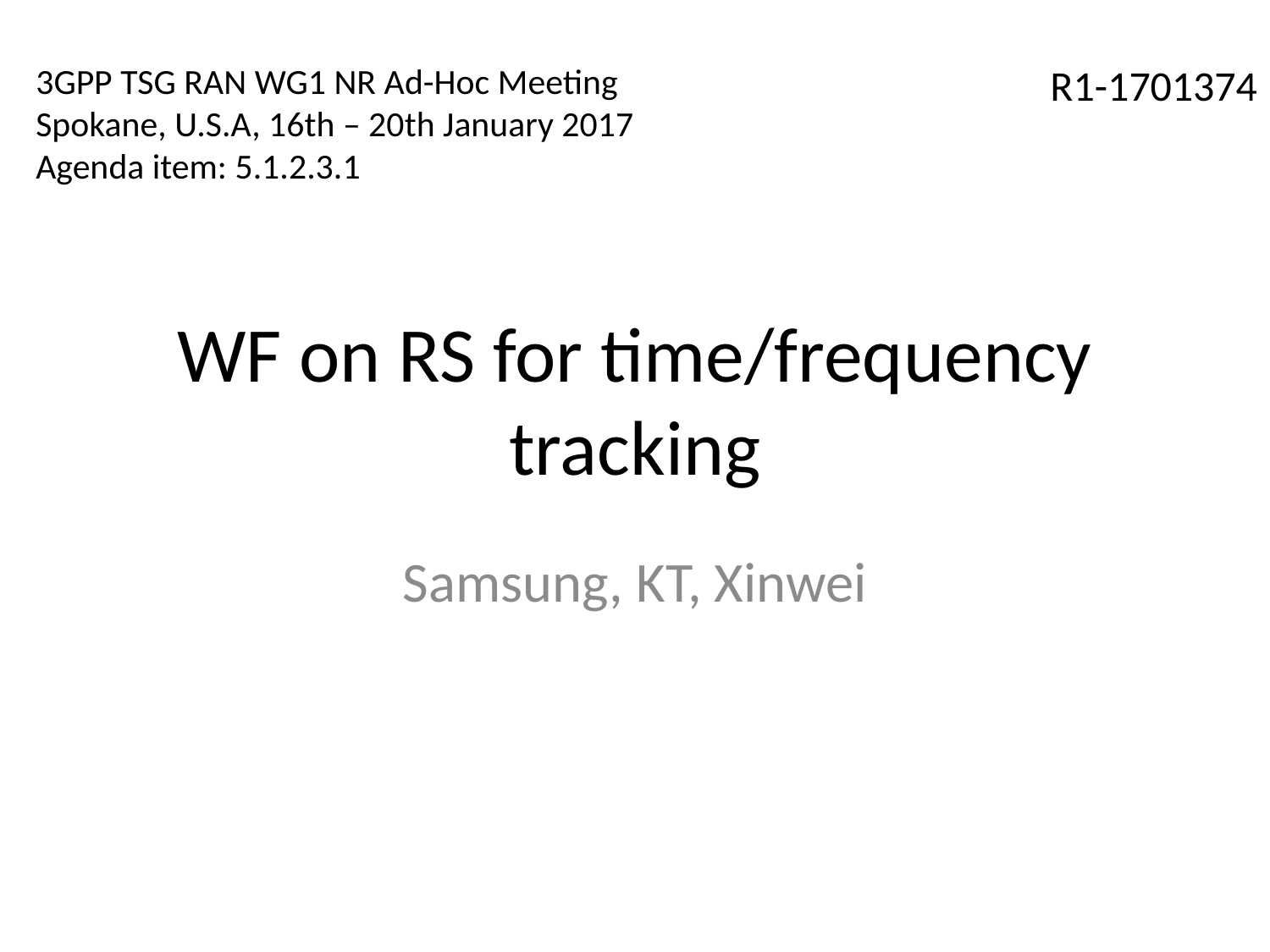

3GPP TSG RAN WG1 NR Ad-Hoc Meeting
Spokane, U.S.A, 16th – 20th January 2017
Agenda item: 5.1.2.3.1
R1-1701374
# WF on RS for time/frequency tracking
Samsung, KT, Xinwei